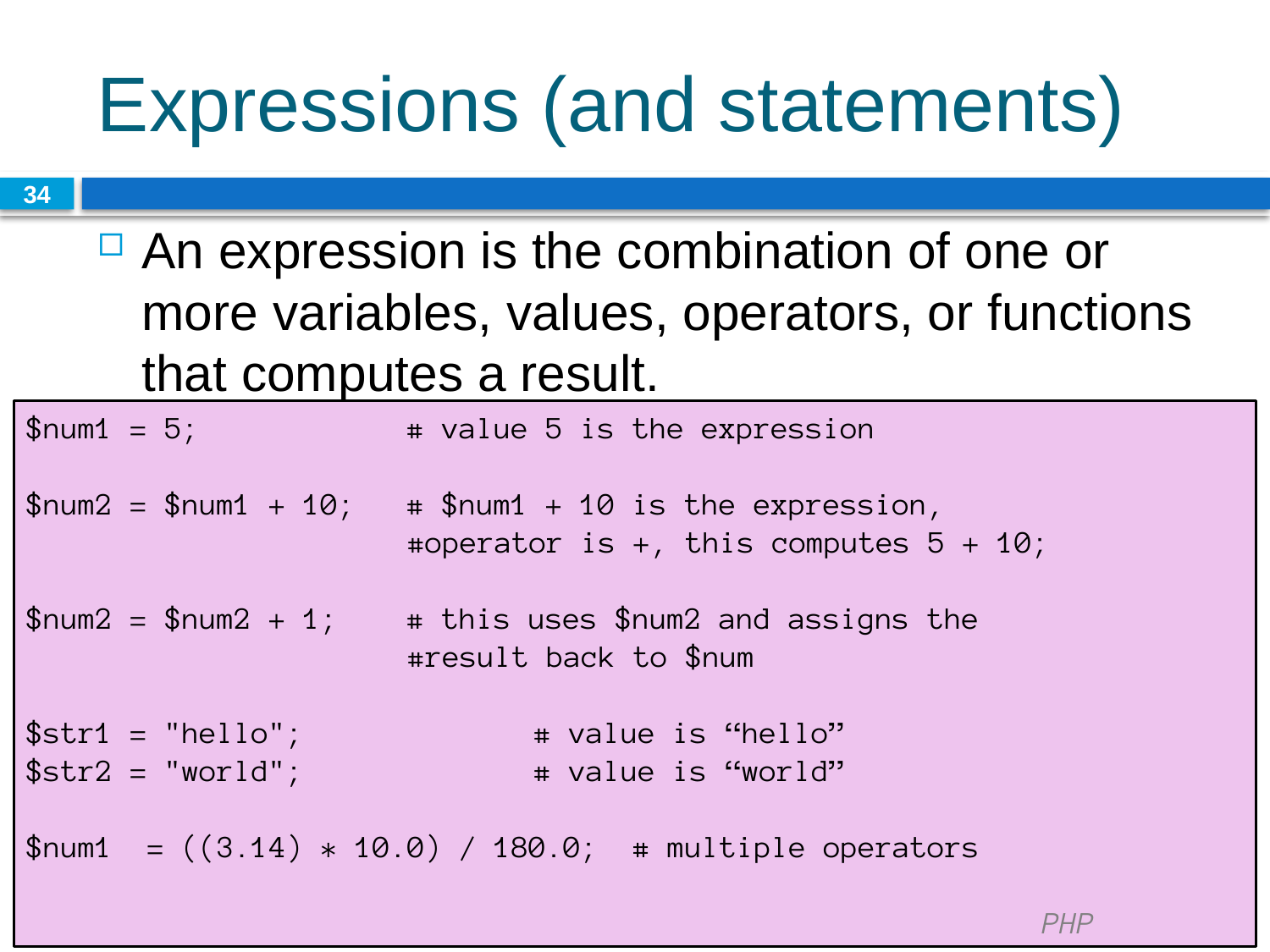

# Expressions (and statements)
34
An expression is the combination of one or more variables, values, operators, or functions that computes a result.
$num1 = 5;		# value 5 is the expression

$num2 = $num1 + 10;	# $num1 + 10 is the expression,
                      #operator is +, this computes 5 + 10;

$num2 = $num2 + 1;	# this uses $num2 and assigns the
                      #result back to $num

$str1 = "hello";		# value is “hello”
$str2 = "world";		# value is “world”

$num1  = ((3.14) * 10.0) / 180.0;  # multiple operators

								PHP
CS